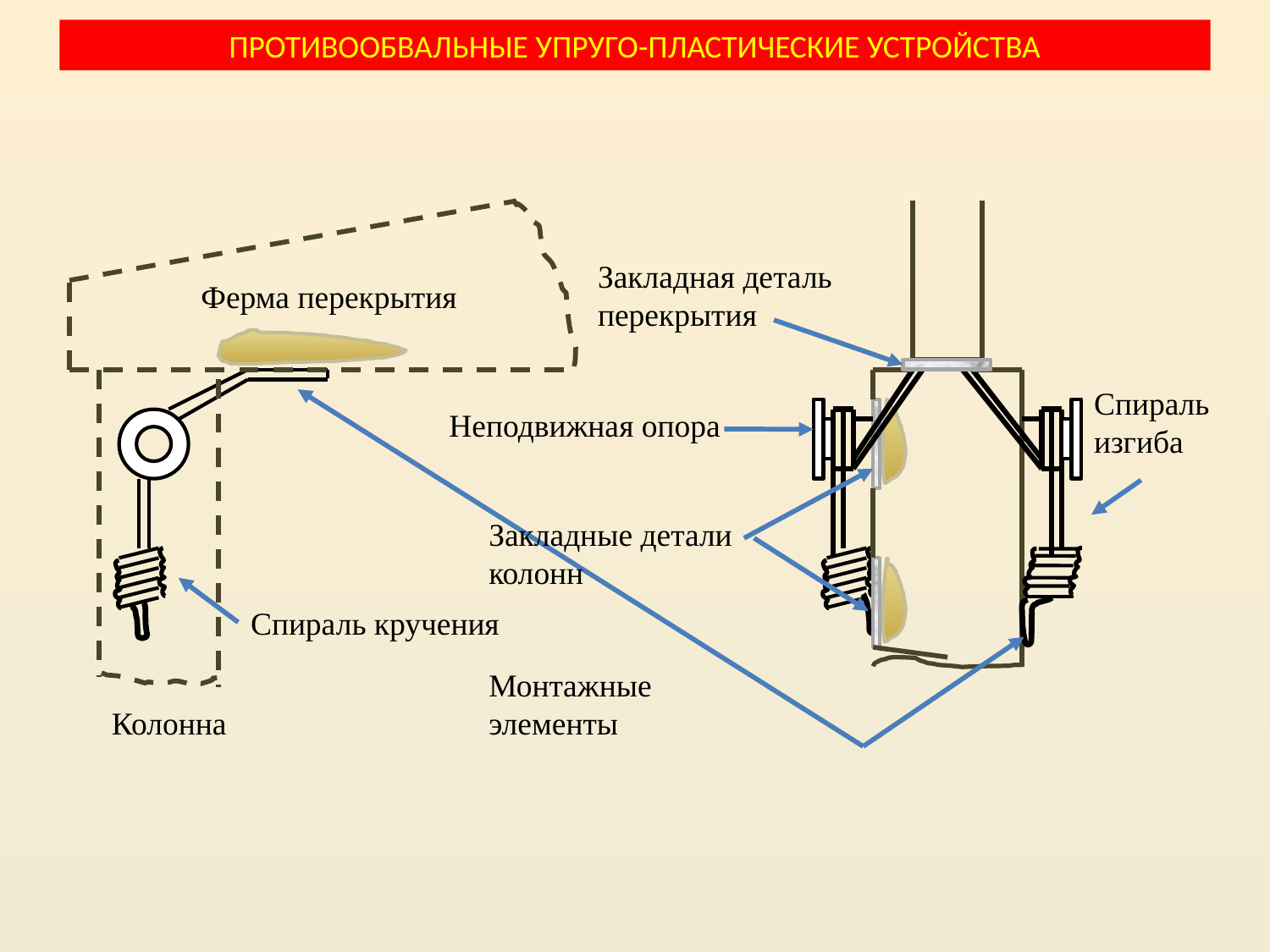

ПРОТИВООБВАЛЬНЫЕ УПРУГО-ПЛАСТИЧЕСКИЕ УСТРОЙСТВА

Закладная деталь перекрытия
Ферма перекрытия

Спираль
изгиба
Неподвижная опора

Закладные детали колонн

Спираль кручения

Монтажные элементы
Колонна